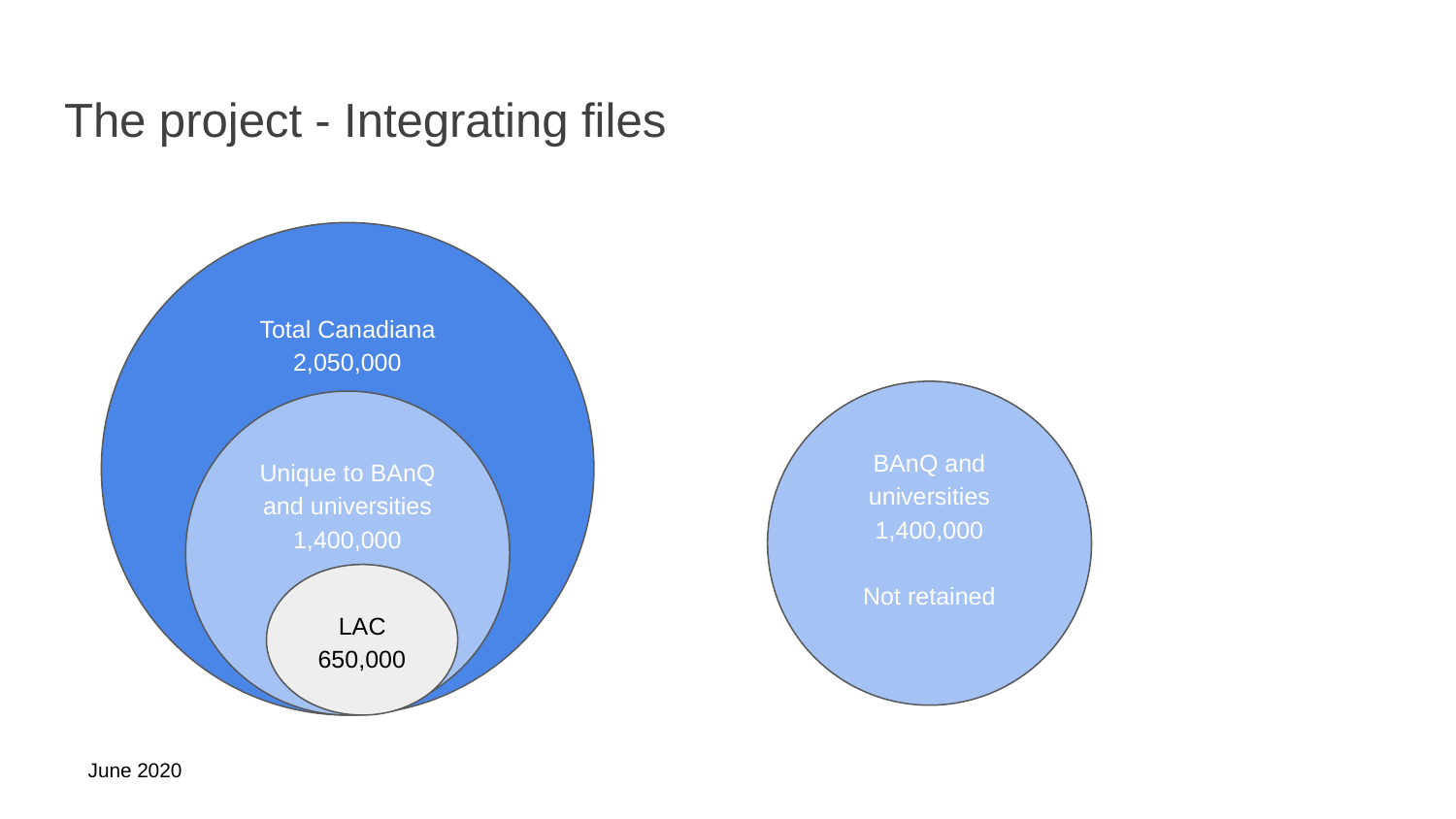

# The project - Integrating files
Total Canadiana
2,050,000
BAnQ and universities
1,400,000

Not retained
Unique to BAnQ and universities
1,400,000
LAC
650,000
June 2020